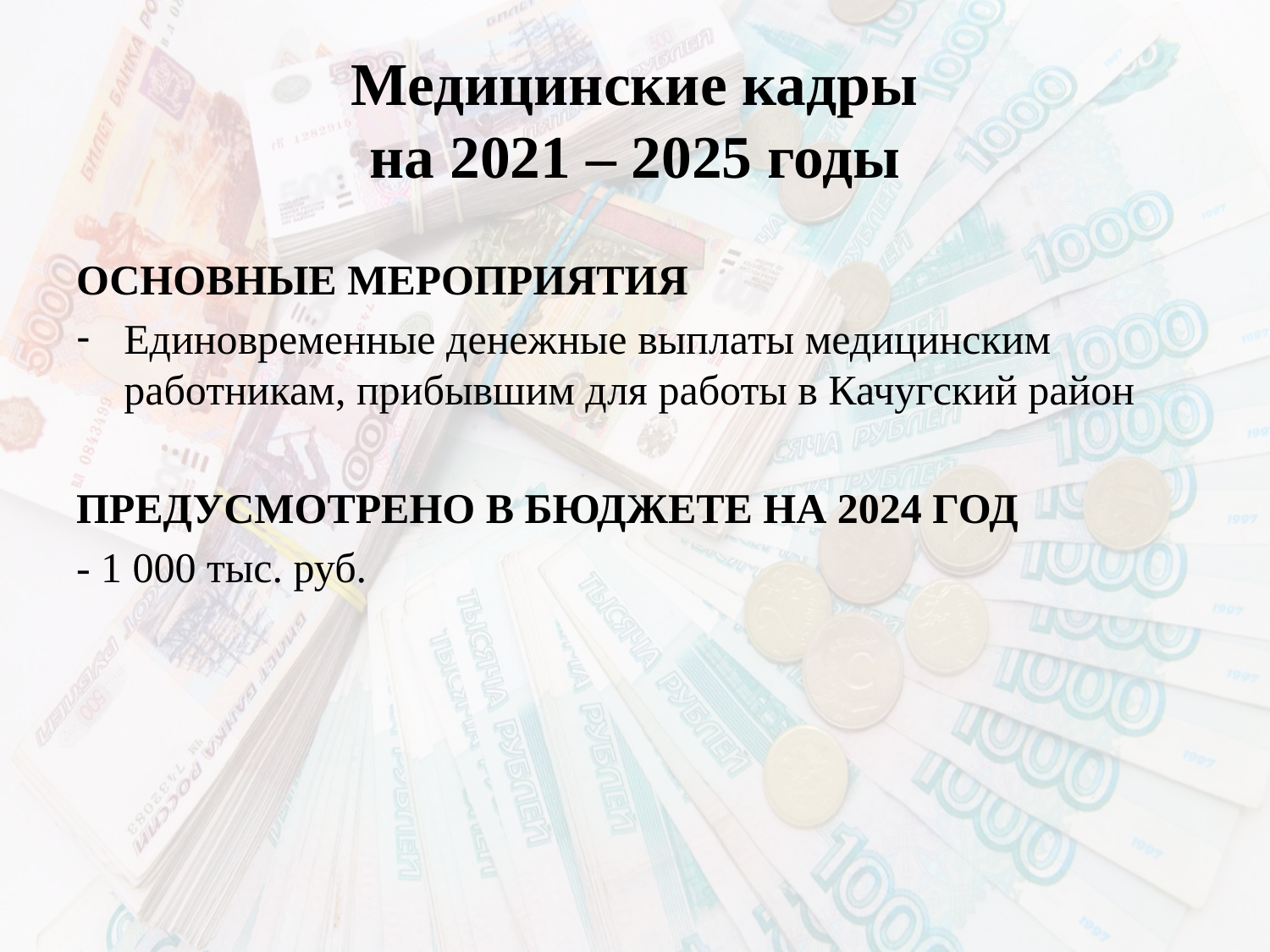

# Медицинские кадры на 2021 – 2025 годы
ОСНОВНЫЕ МЕРОПРИЯТИЯ
Единовременные денежные выплаты медицинским работникам, прибывшим для работы в Качугский район

ПРЕДУСМОТРЕНО В БЮДЖЕТЕ НА 2024 ГОД
- 1 000 тыс. руб.